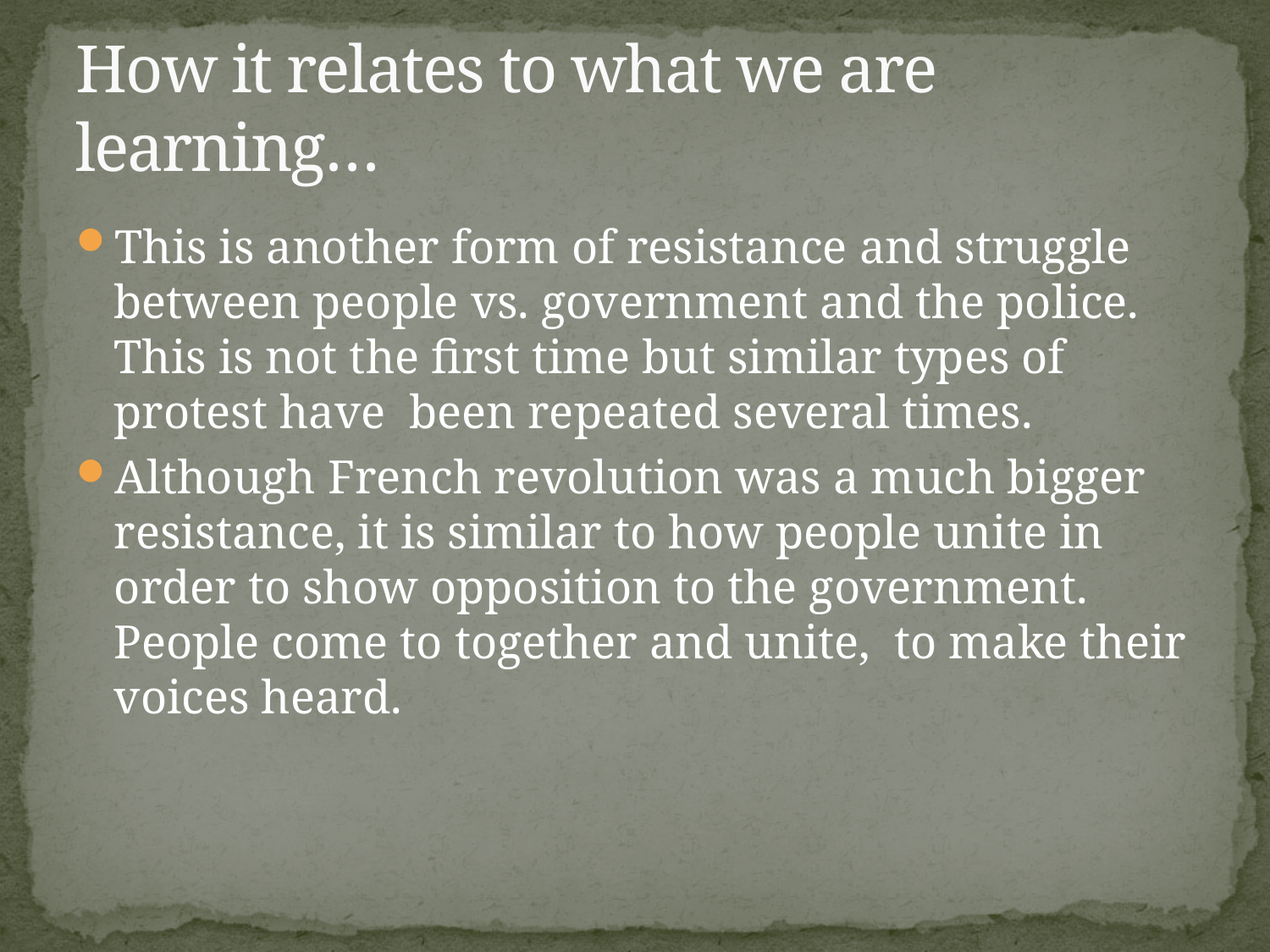

# How it relates to what we are learning…
This is another form of resistance and struggle between people vs. government and the police.  This is not the first time but similar types of protest have  been repeated several times.
Although French revolution was a much bigger resistance, it is similar to how people unite in order to show opposition to the government. People come to together and unite,  to make their voices heard.